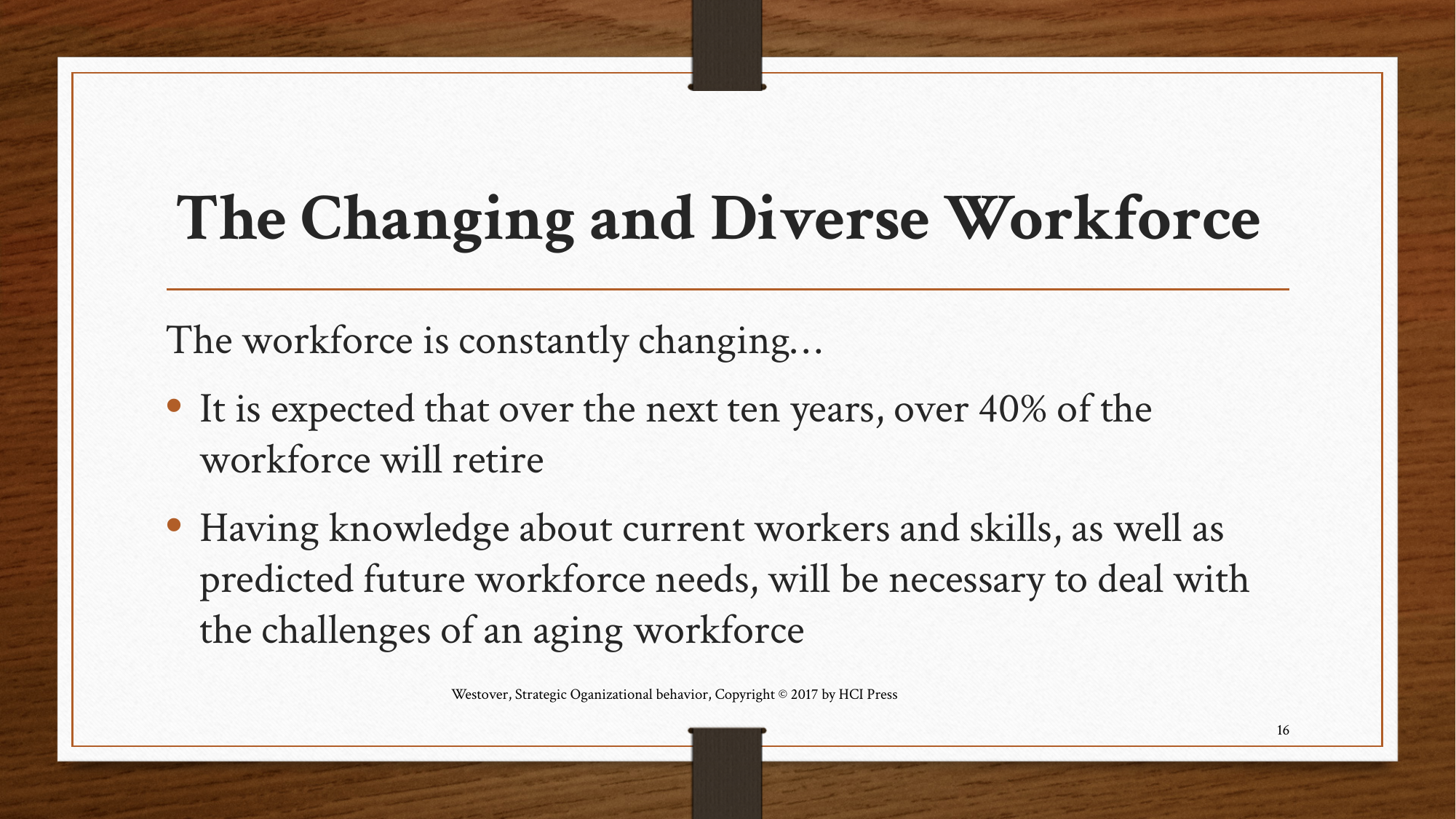

# The Changing and Diverse Workforce
The workforce is constantly changing…
It is expected that over the next ten years, over 40% of the workforce will retire
Having knowledge about current workers and skills, as well as predicted future workforce needs, will be necessary to deal with the challenges of an aging workforce
Westover, Strategic Oganizational behavior, Copyright © 2017 by HCI Press

16